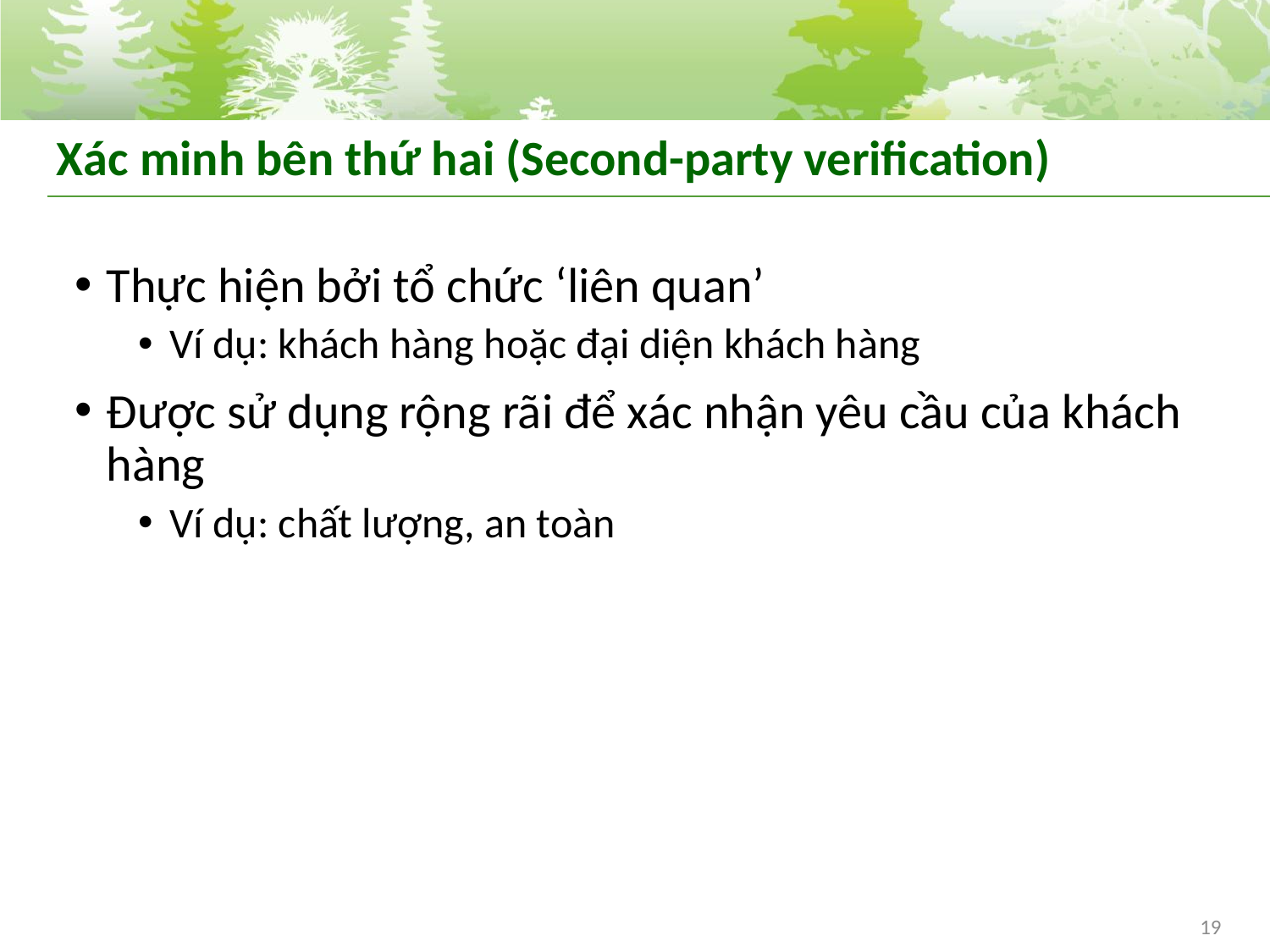

# Xác minh bên thứ hai (Second-party verification)
Thực hiện bởi tổ chức ‘liên quan’
Ví dụ: khách hàng hoặc đại diện khách hàng
Được sử dụng rộng rãi để xác nhận yêu cầu của khách hàng
Ví dụ: chất lượng, an toàn

19